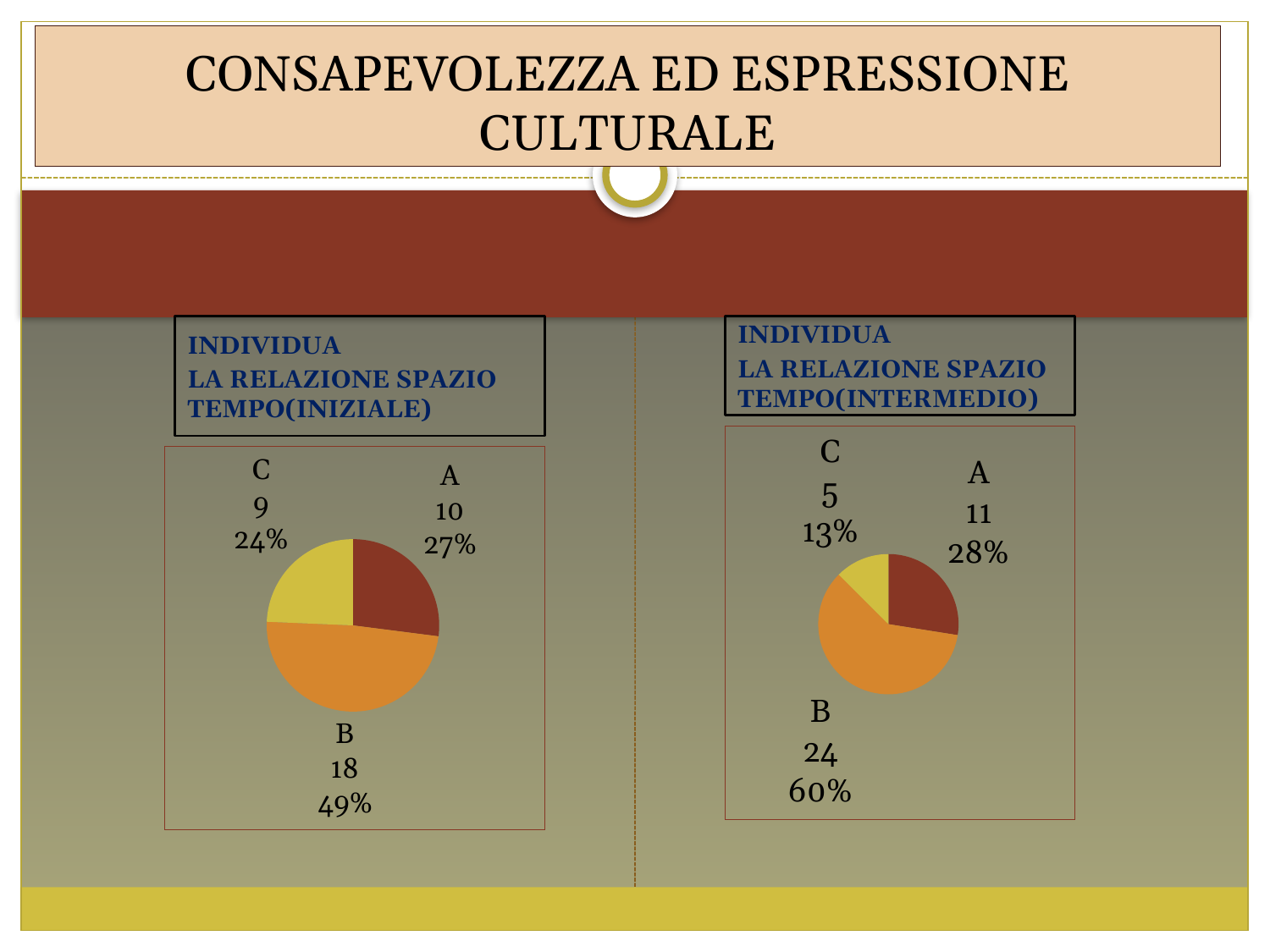

# CONSAPEVOLEZZA ED ESPRESSIONE CULTURALE
52
INDIVIDUA
LA RELAZIONE SPAZIO TEMPO(INIZIALE)
INDIVIDUA
LA RELAZIONE SPAZIO TEMPO(INTERMEDIO)

### Chart

| Category | Vendite |
|---|---|
| A | 11.0 |
| B | 24.0 |
| C | 5.0 |
| D | 0.0 |

### Chart

| Category | Vendite |
|---|---|
| A | 10.0 |
| B | 18.0 |
| C | 9.0 |
| D | 0.0 |